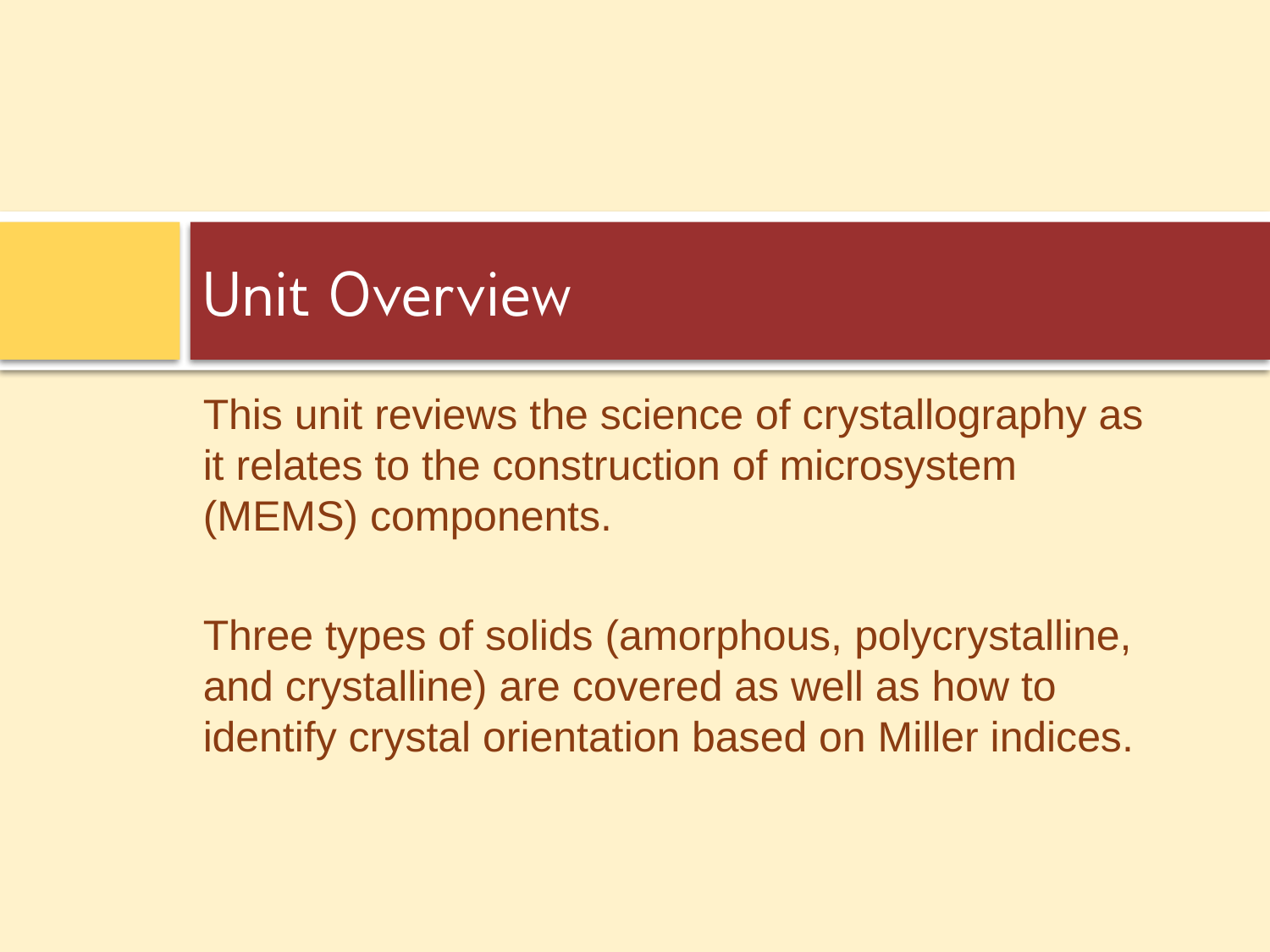

# Unit Overview
This unit reviews the science of crystallography as it relates to the construction of microsystem (MEMS) components.

Three types of solids (amorphous, polycrystalline, and crystalline) are covered as well as how to identify crystal orientation based on Miller indices.